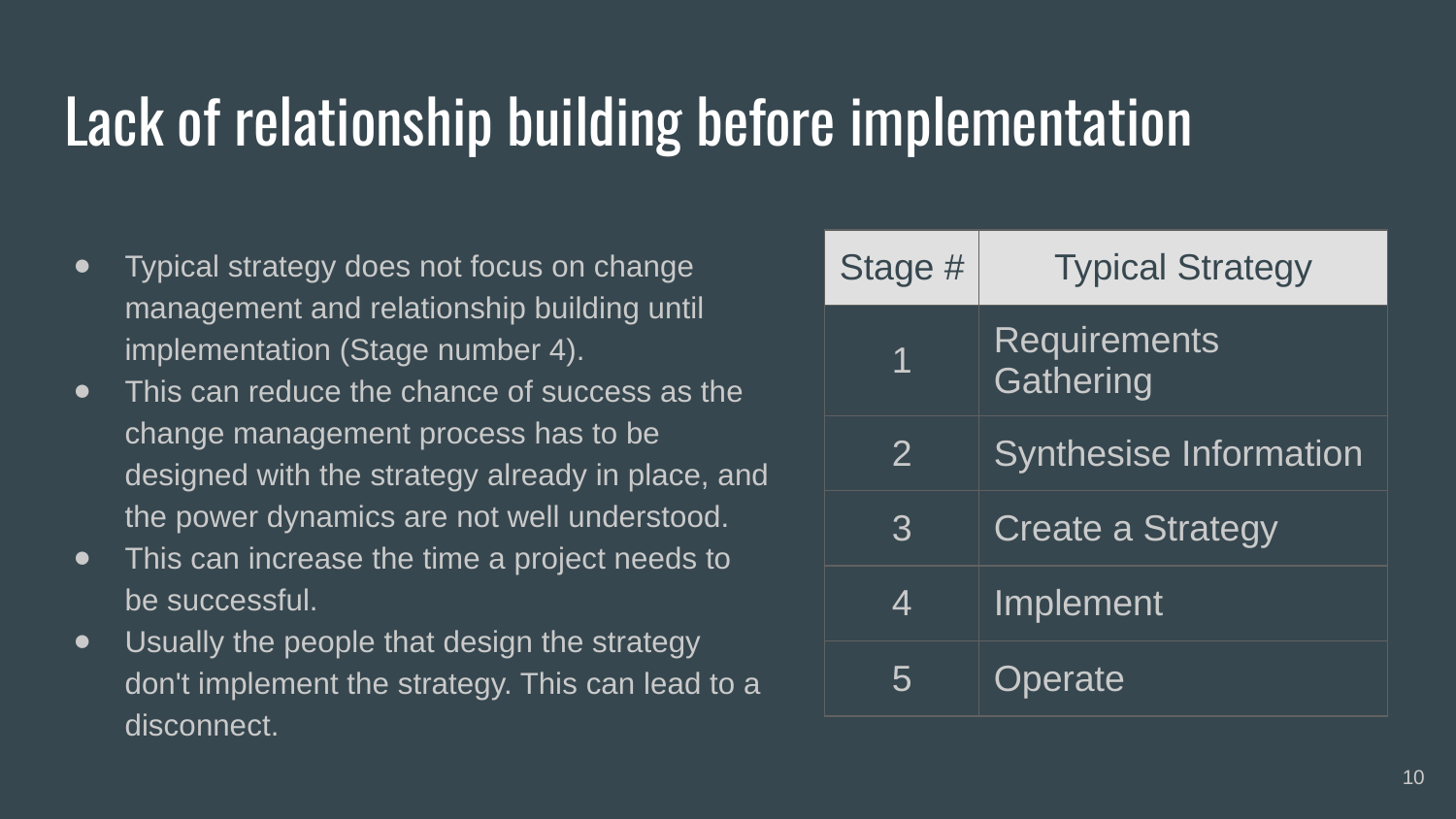

# Lack of relationship building before implementation
Typical strategy does not focus on change management and relationship building until implementation (Stage number 4).
This can reduce the chance of success as the change management process has to be designed with the strategy already in place, and the power dynamics are not well understood.
This can increase the time a project needs to be successful.
Usually the people that design the strategy don't implement the strategy. This can lead to a disconnect.
| Stage # | Typical Strategy |
| --- | --- |
| 1 | Requirements Gathering |
| 2 | Synthesise Information |
| 3 | Create a Strategy |
| 4 | Implement |
| 5 | Operate |
10